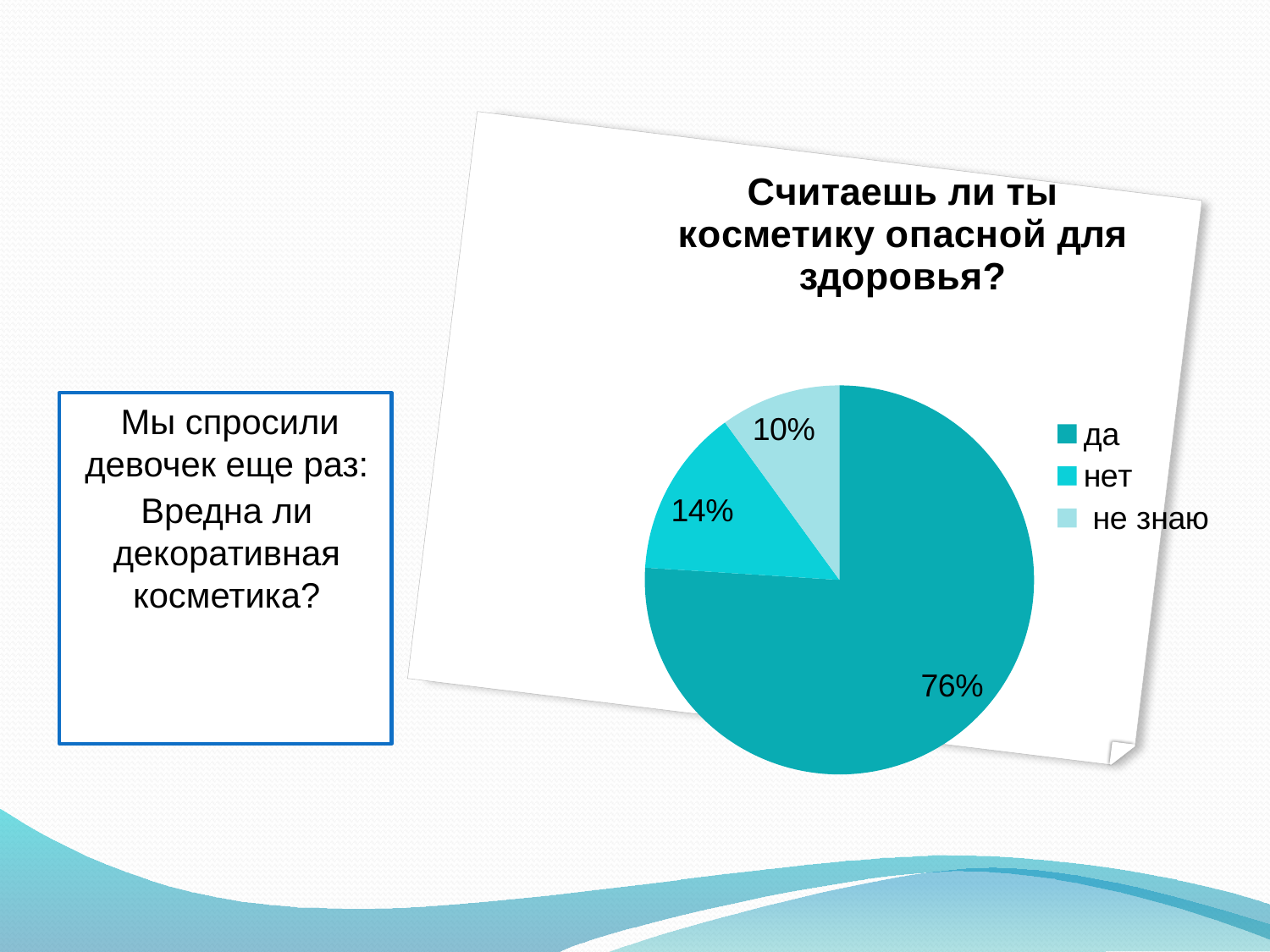

#

### Chart:

| Category | Считаешь ли ты косметику опасной для здоровья? |
|---|---|
| да | 76.0 |
| нет | 14.0 |
|  не знаю | 10.0 |
 Мы спросили девочек еще раз:
Вредна ли декоративная косметика?